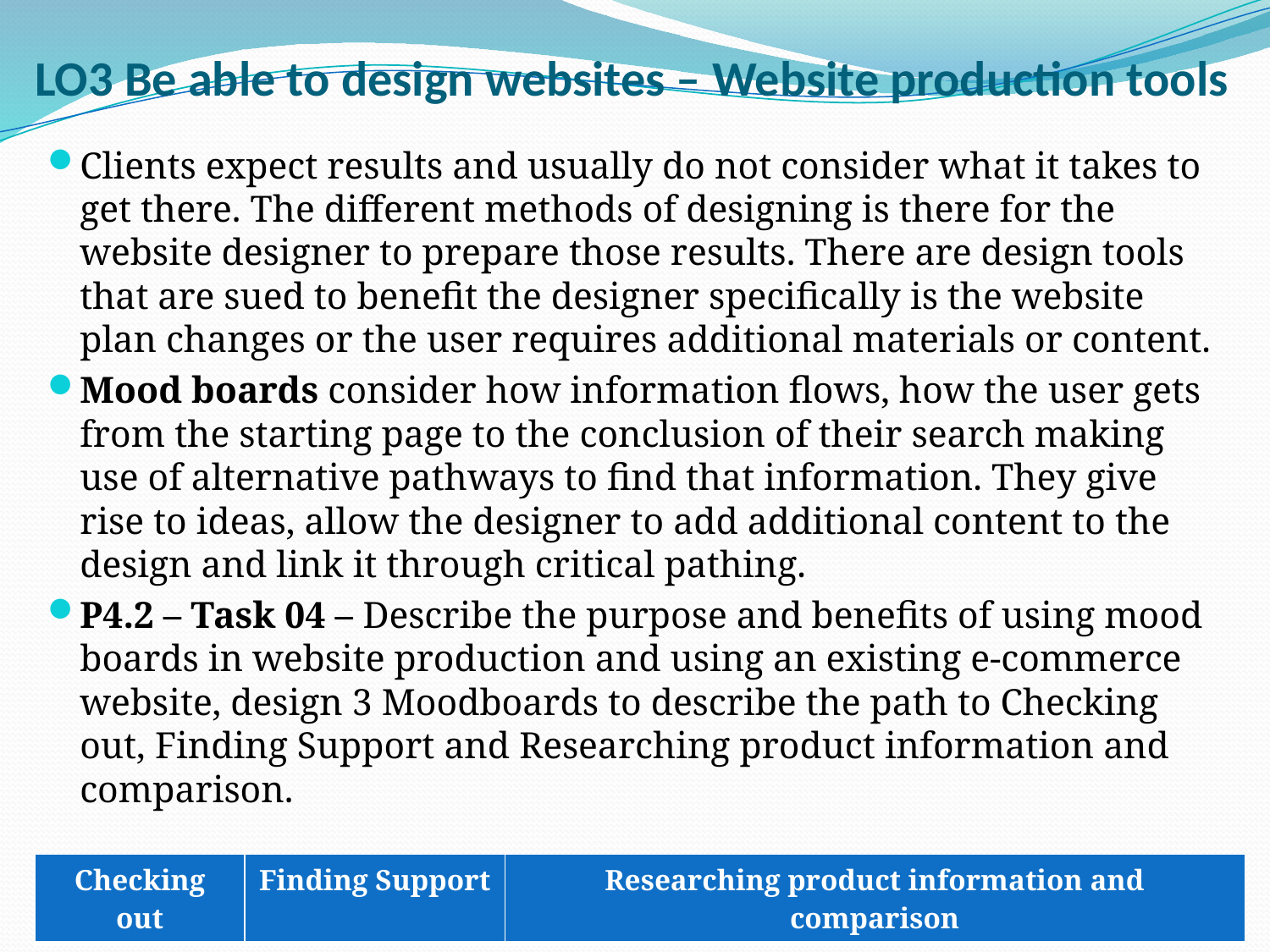

# LO3 Be able to design websites – Website production tools
Clients expect results and usually do not consider what it takes to get there. The different methods of designing is there for the website designer to prepare those results. There are design tools that are sued to benefit the designer specifically is the website plan changes or the user requires additional materials or content.
Mood boards consider how information flows, how the user gets from the starting page to the conclusion of their search making use of alternative pathways to find that information. They give rise to ideas, allow the designer to add additional content to the design and link it through critical pathing.
P4.2 – Task 04 – Describe the purpose and benefits of using mood boards in website production and using an existing e-commerce website, design 3 Moodboards to describe the path to Checking out, Finding Support and Researching product information and comparison.

| Checking out | Finding Support | Researching product information and comparison |
| --- | --- | --- |